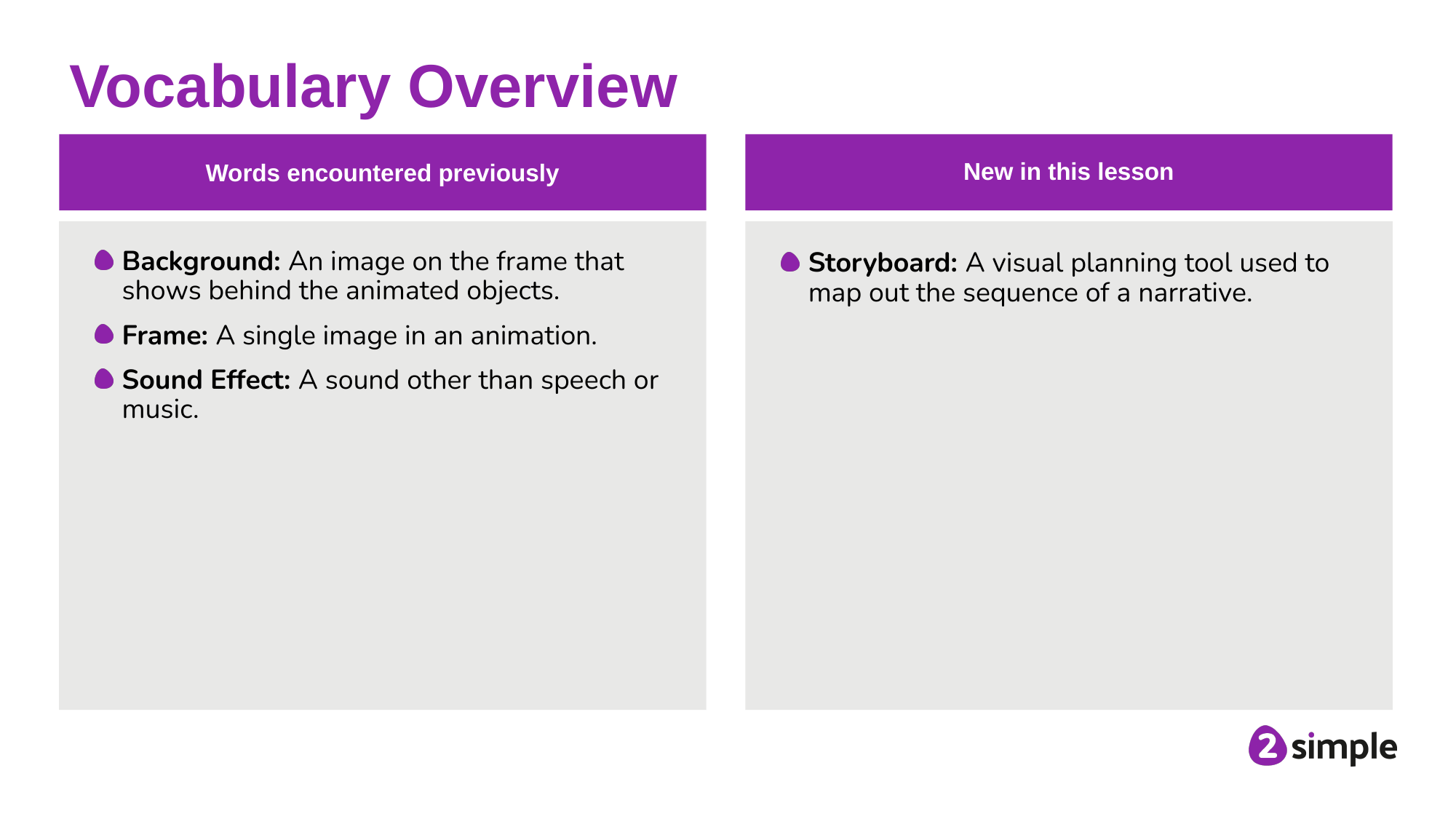

# Vocabulary Overview
New in this lesson
Words encountered previously
Background: An image on the frame that shows behind the animated objects.
Frame: A single image in an animation.
Sound Effect: A sound other than speech or music.
Storyboard: A visual planning tool used to map out the sequence of a narrative.